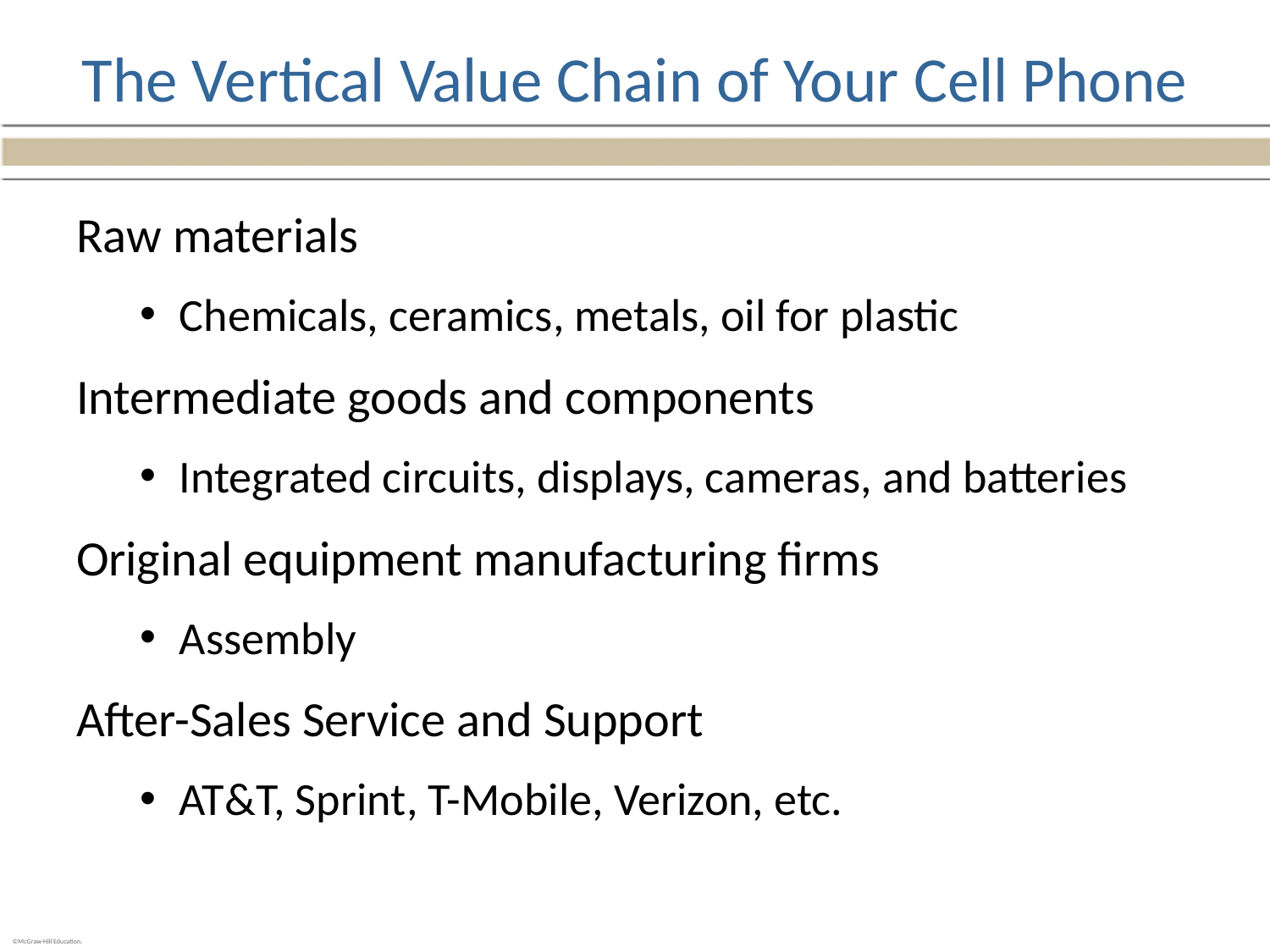

# The Vertical Value Chain of Your Cell Phone
Raw materials
Chemicals, ceramics, metals, oil for plastic
Intermediate goods and components
Integrated circuits, displays, cameras, and batteries
Original equipment manufacturing firms
Assembly
After-Sales Service and Support
AT&T, Sprint, T-Mobile, Verizon, etc.